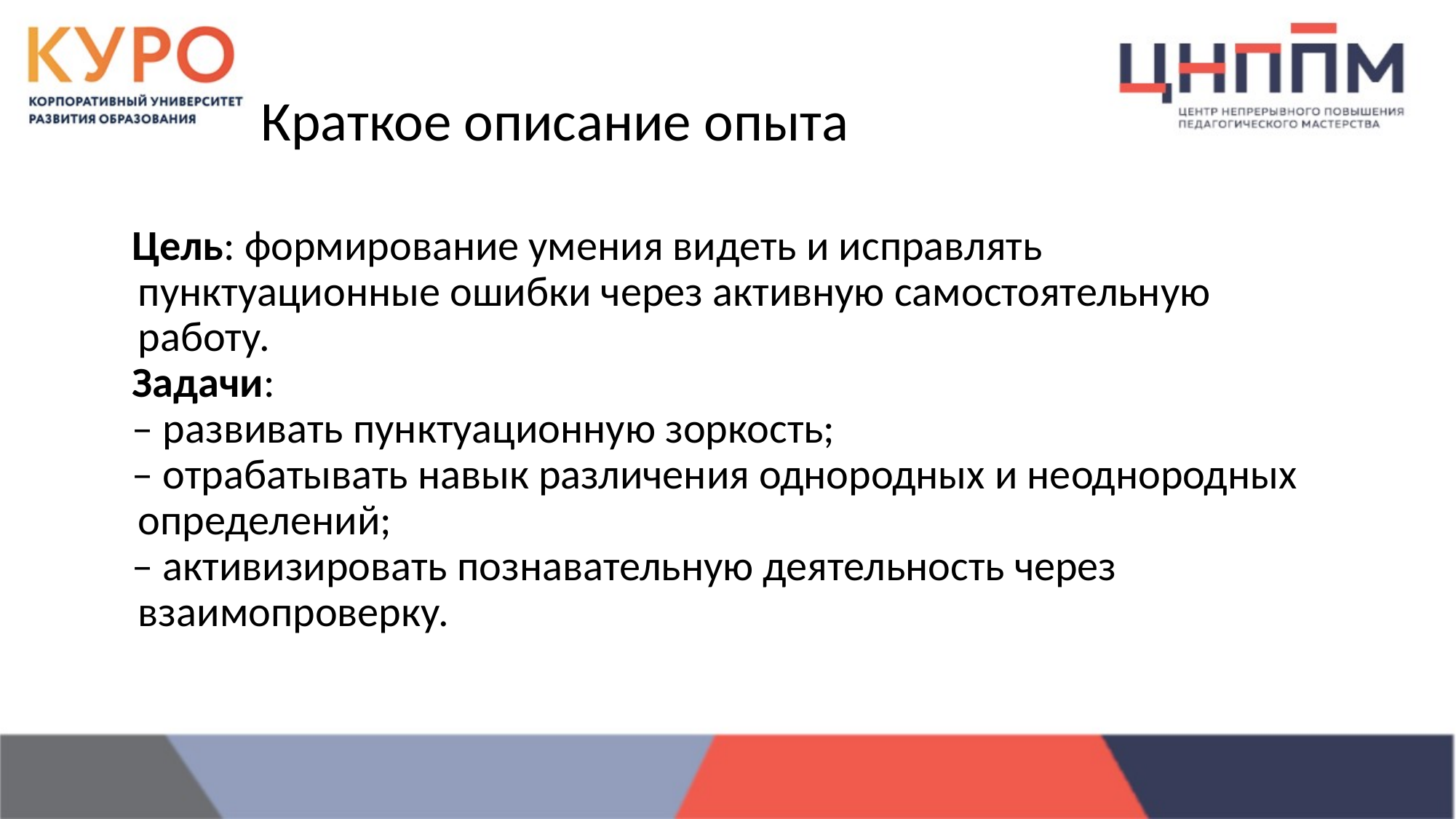

# Краткое описание опыта
Цель: формирование умения видеть и исправлять пунктуационные ошибки через активную самостоятельную работу.
Задачи:
– развивать пунктуационную зоркость;
– отрабатывать навык различения однородных и неоднородных определений;
– активизировать познавательную деятельность через взаимопроверку.